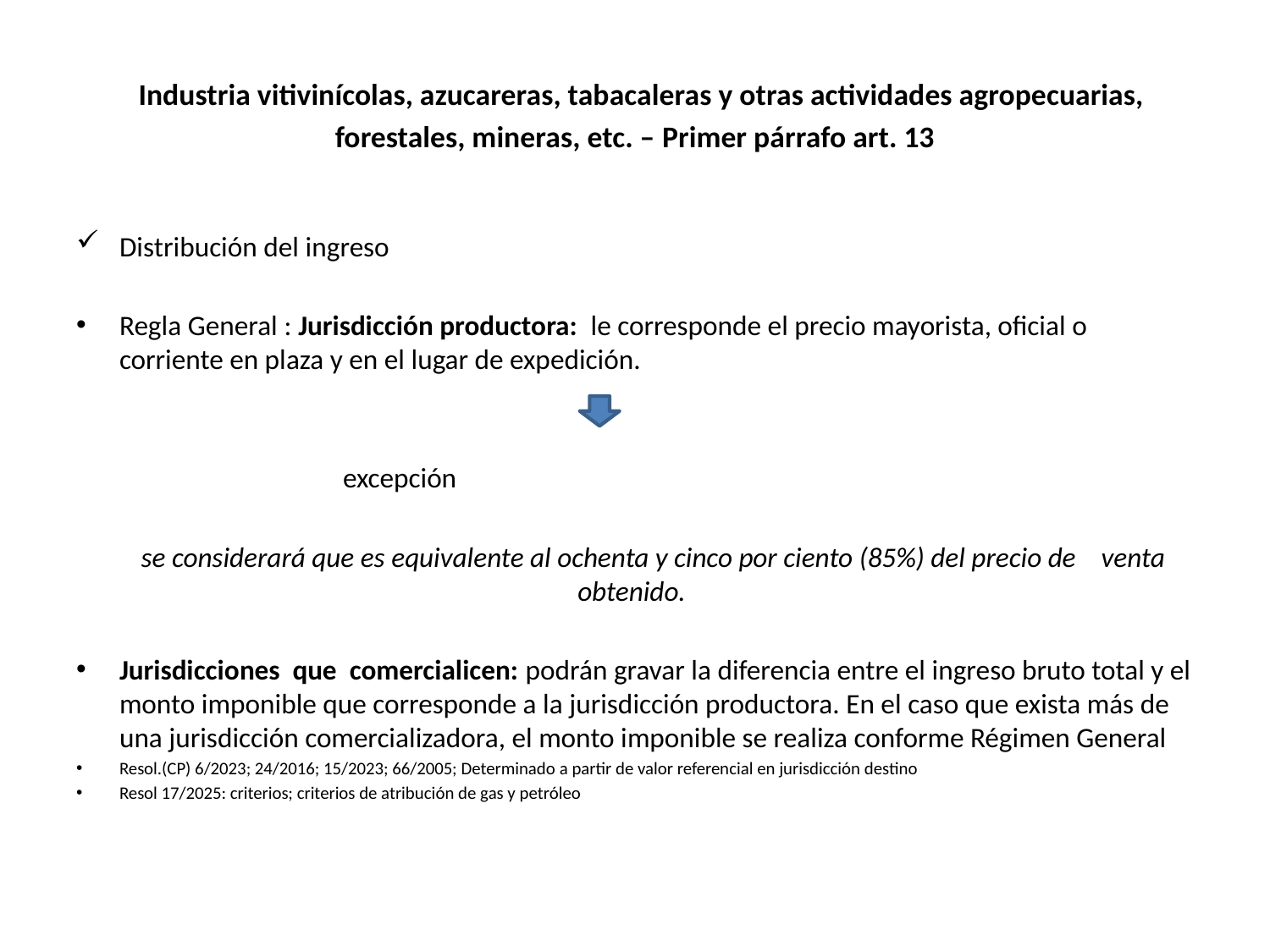

# Industria vitivinícolas, azucareras, tabacaleras y otras actividades agropecuarias, forestales, mineras, etc. – Primer párrafo art. 13
Distribución del ingreso

Regla General : Jurisdicción productora:  le corresponde el precio mayorista, oficial o corriente en plaza y en el lugar de expedición.

			            excepción

      se considerará que es equivalente al ochenta y cinco por ciento (85%) del precio de    venta obtenido.

Jurisdicciones  que  comercialicen: podrán gravar la diferencia entre el ingreso bruto total y el monto imponible que corresponde a la jurisdicción productora. En el caso que exista más de una jurisdicción comercializadora, el monto imponible se realiza conforme Régimen General
Resol.(CP) 6/2023; 24/2016; 15/2023; 66/2005; Determinado a partir de valor referencial en jurisdicción destino
Resol 17/2025: criterios; criterios de atribución de gas y petróleo